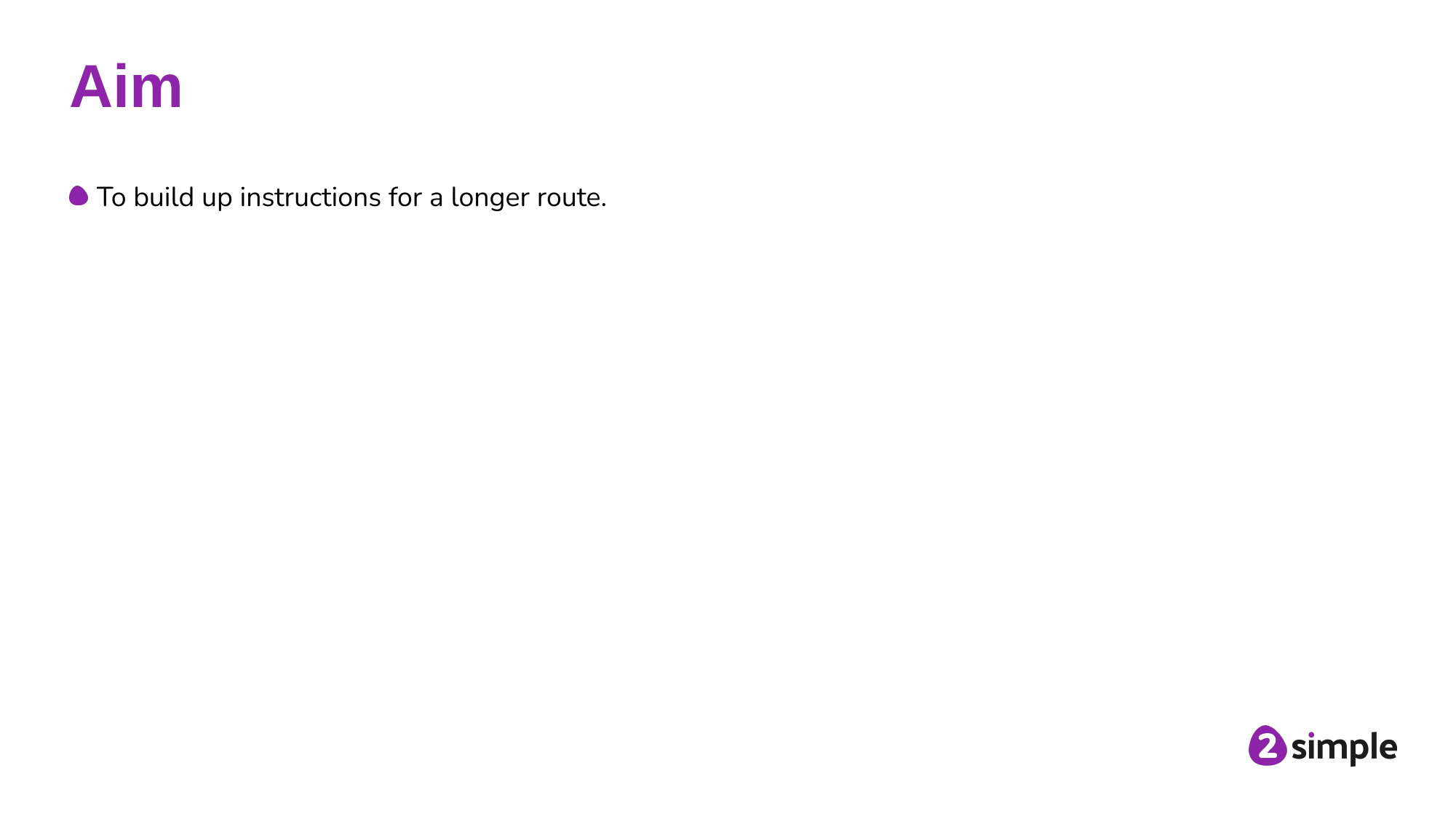

# Aim
To build up instructions for a longer route.